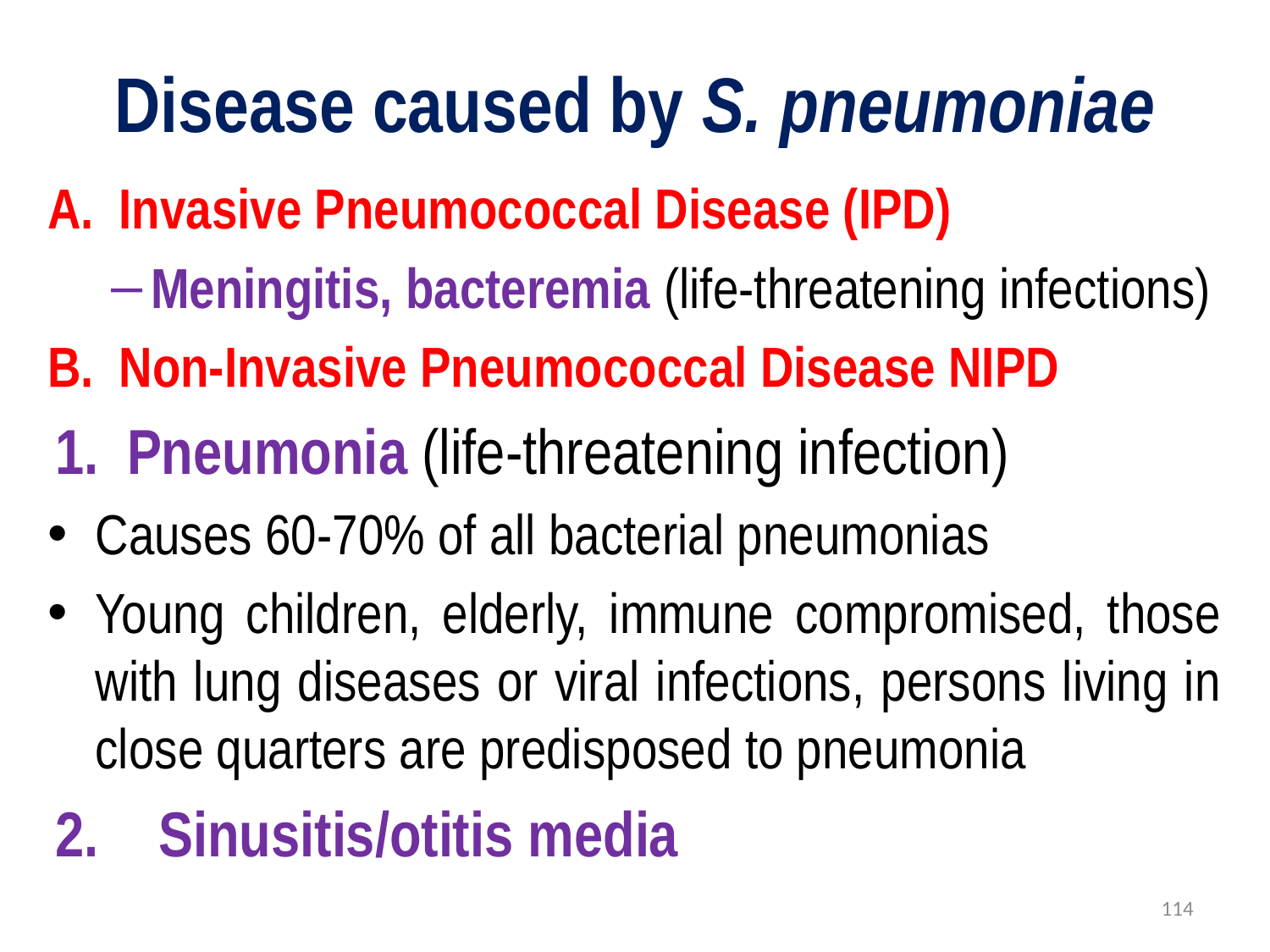

# Disease caused by S. pneumoniae
Invasive Pneumococcal Disease (IPD)
Meningitis, bacteremia (life-threatening infections)
Non-Invasive Pneumococcal Disease NIPD
Pneumonia (life-threatening infection)
Causes 60-70% of all bacterial pneumonias
Young children, elderly, immune compromised, those with lung diseases or viral infections, persons living in close quarters are predisposed to pneumonia
Sinusitis/otitis media

114